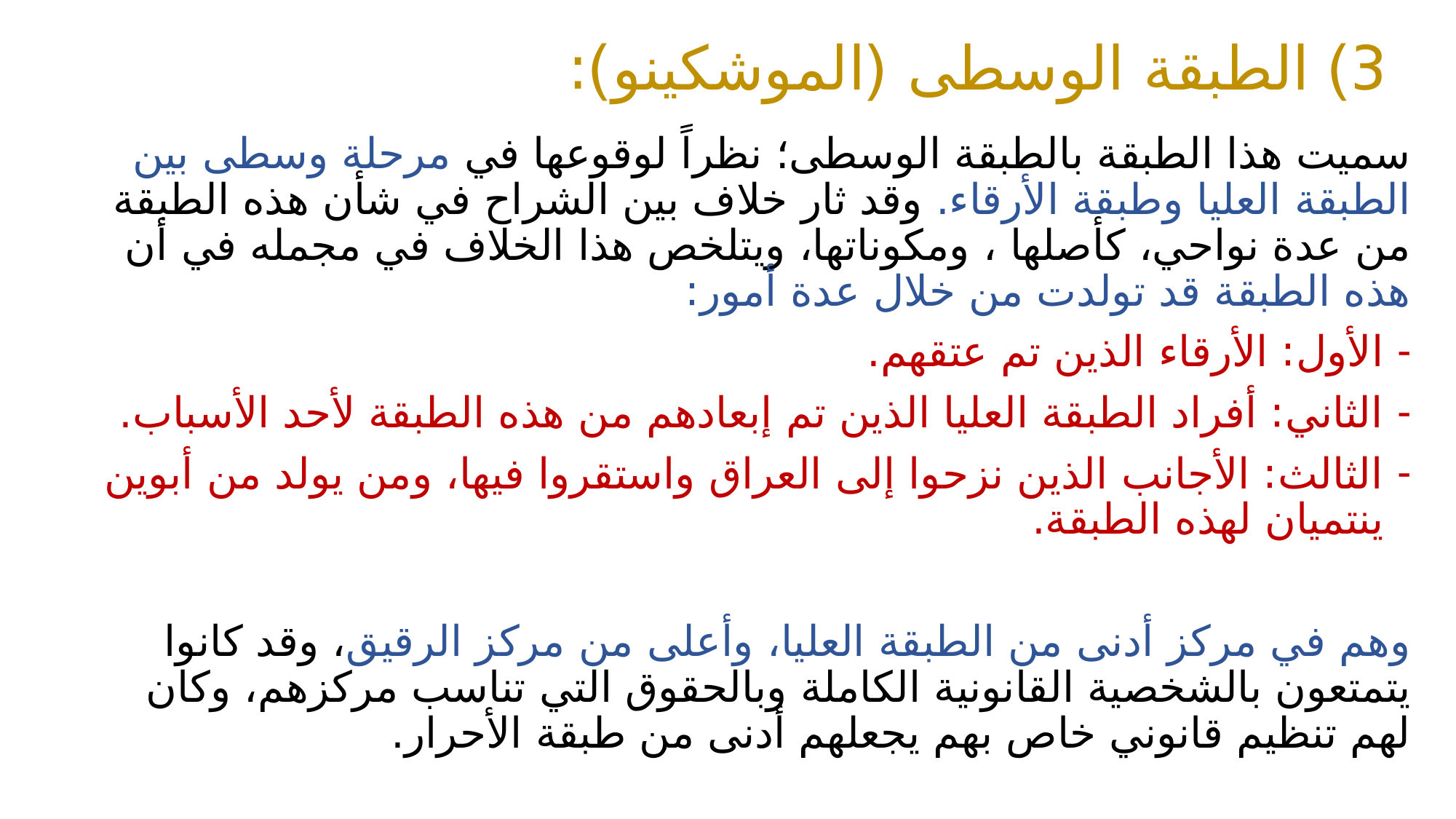

# 3) الطبقة الوسطى (الموشكينو):
سميت هذا الطبقة بالطبقة الوسطى؛ نظراً لوقوعها في مرحلة وسطى بين الطبقة العليا وطبقة الأرقاء. وقد ثار خلاف بين الشراح في شأن هذه الطبقة من عدة نواحي، كأصلها ، ومكوناتها، ويتلخص هذا الخلاف في مجمله في أن هذه الطبقة قد تولدت من خلال عدة أمور:
الأول: الأرقاء الذين تم عتقهم.
الثاني: أفراد الطبقة العليا الذين تم إبعادهم من هذه الطبقة لأحد الأسباب.
الثالث: الأجانب الذين نزحوا إلى العراق واستقروا فيها، ومن يولد من أبوين ينتميان لهذه الطبقة.

وهم في مركز أدنى من الطبقة العليا، وأعلى من مركز الرقيق، وقد كانوا يتمتعون بالشخصية القانونية الكاملة وبالحقوق التي تناسب مركزهم، وكان لهم تنظيم قانوني خاص بهم يجعلهم أدنى من طبقة الأحرار.